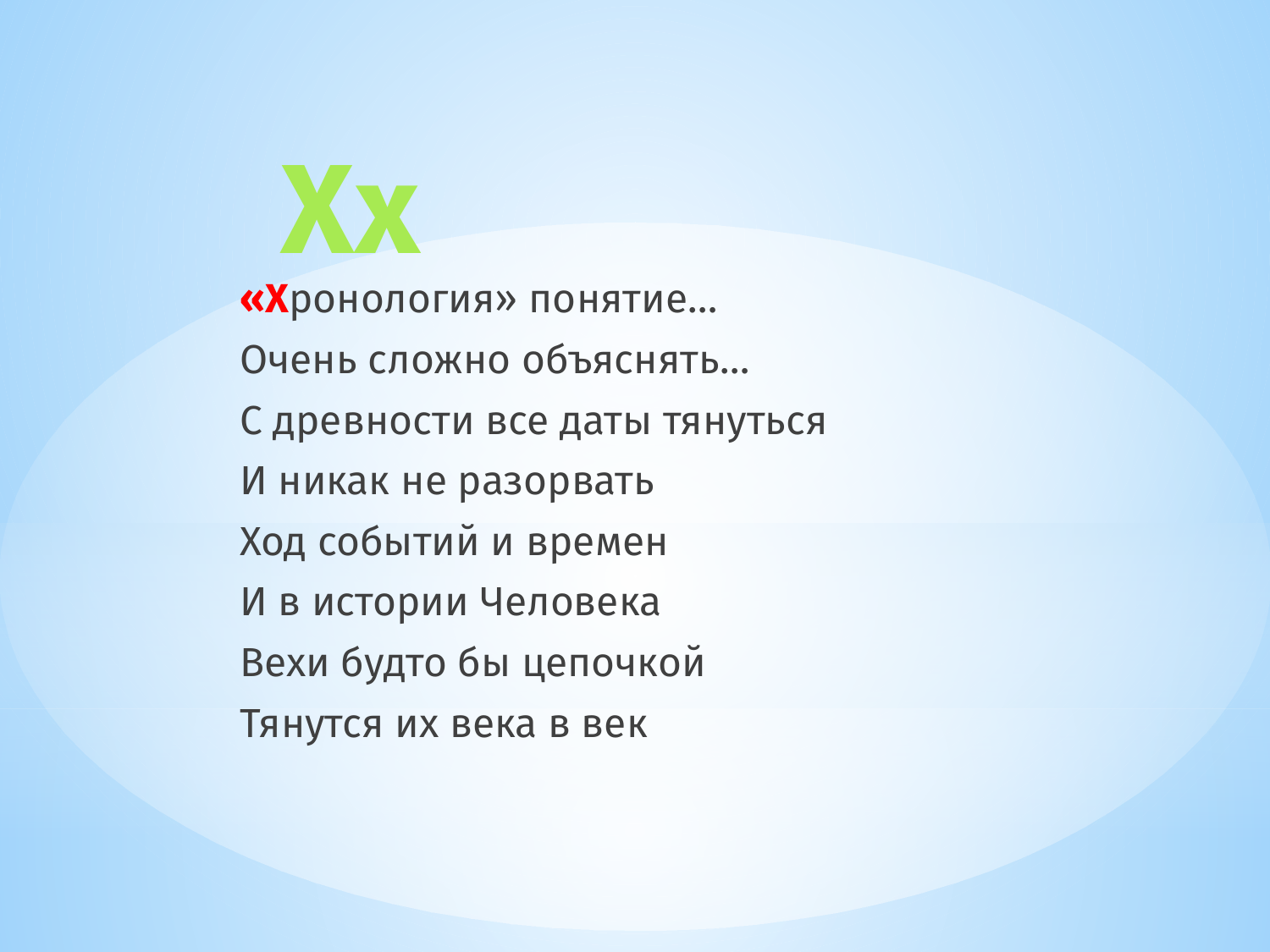

# Хх
«Хронология» понятие…
Очень сложно объяснять…
С древности все даты тянуться
И никак не разорвать
Ход событий и времен
И в истории Человека
Вехи будто бы цепочкой
Тянутся их века в век